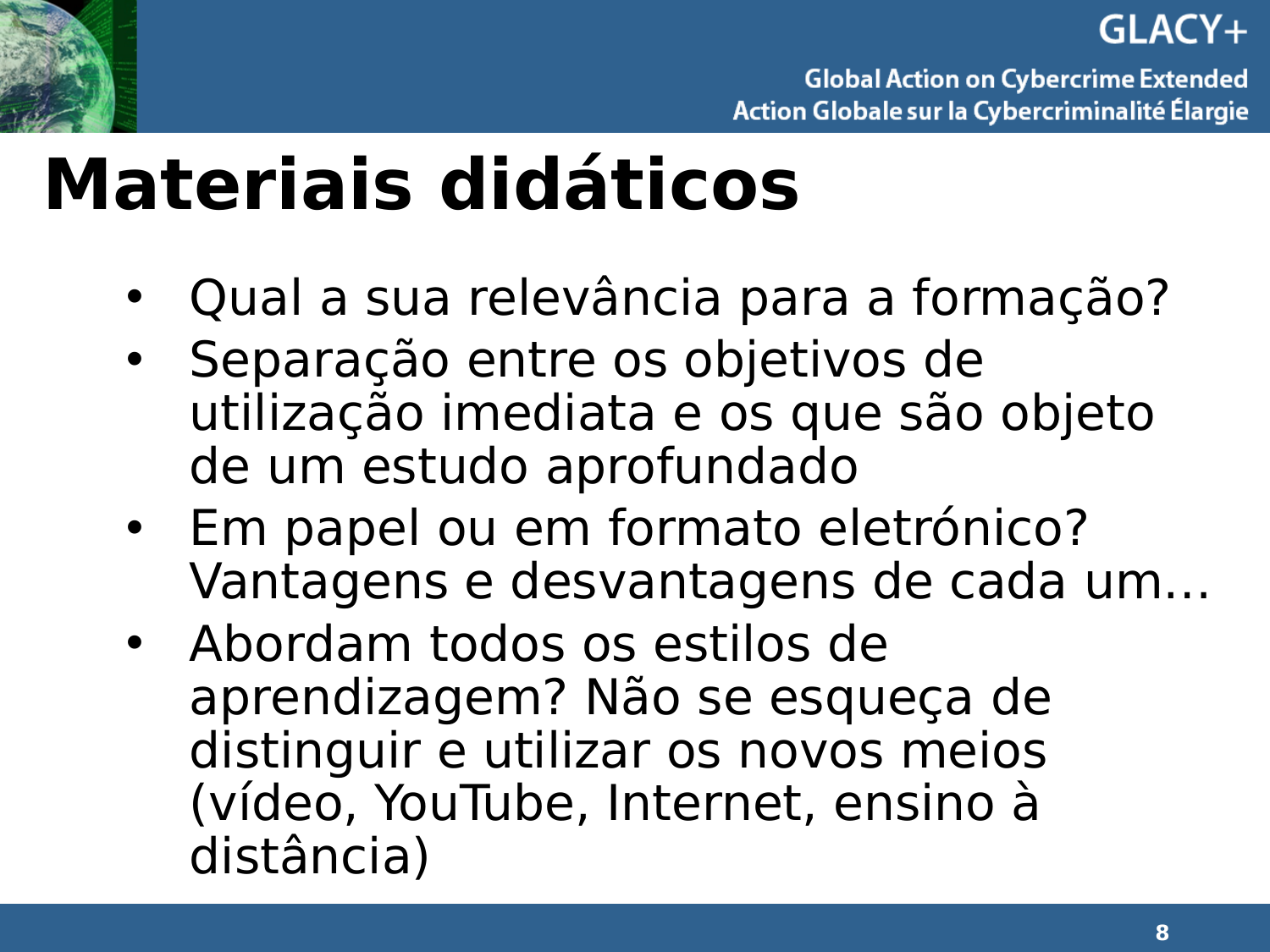

# Materiais didáticos
Qual a sua relevância para a formação?
Separação entre os objetivos de utilização imediata e os que são objeto de um estudo aprofundado
Em papel ou em formato eletrónico? Vantagens e desvantagens de cada um…
Abordam todos os estilos de aprendizagem? Não se esqueça de distinguir e utilizar os novos meios (vídeo, YouTube, Internet, ensino à distância)
8